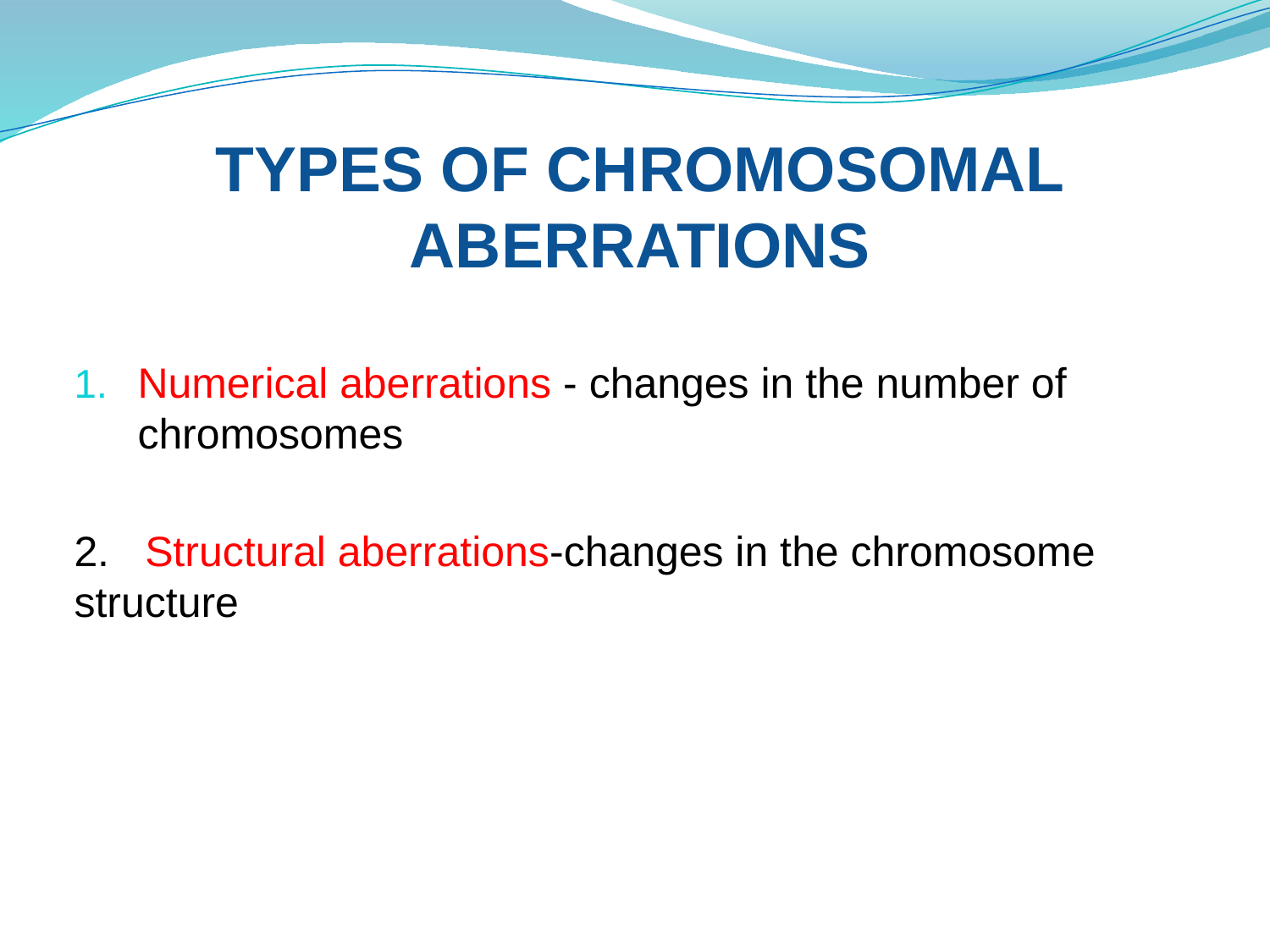

# TYPES OF CHROMOSOMAL ABERRATIONS
Numerical aberrations - changes in the number of chromosomes

2.   Structural aberrations-changes in the chromosome structure